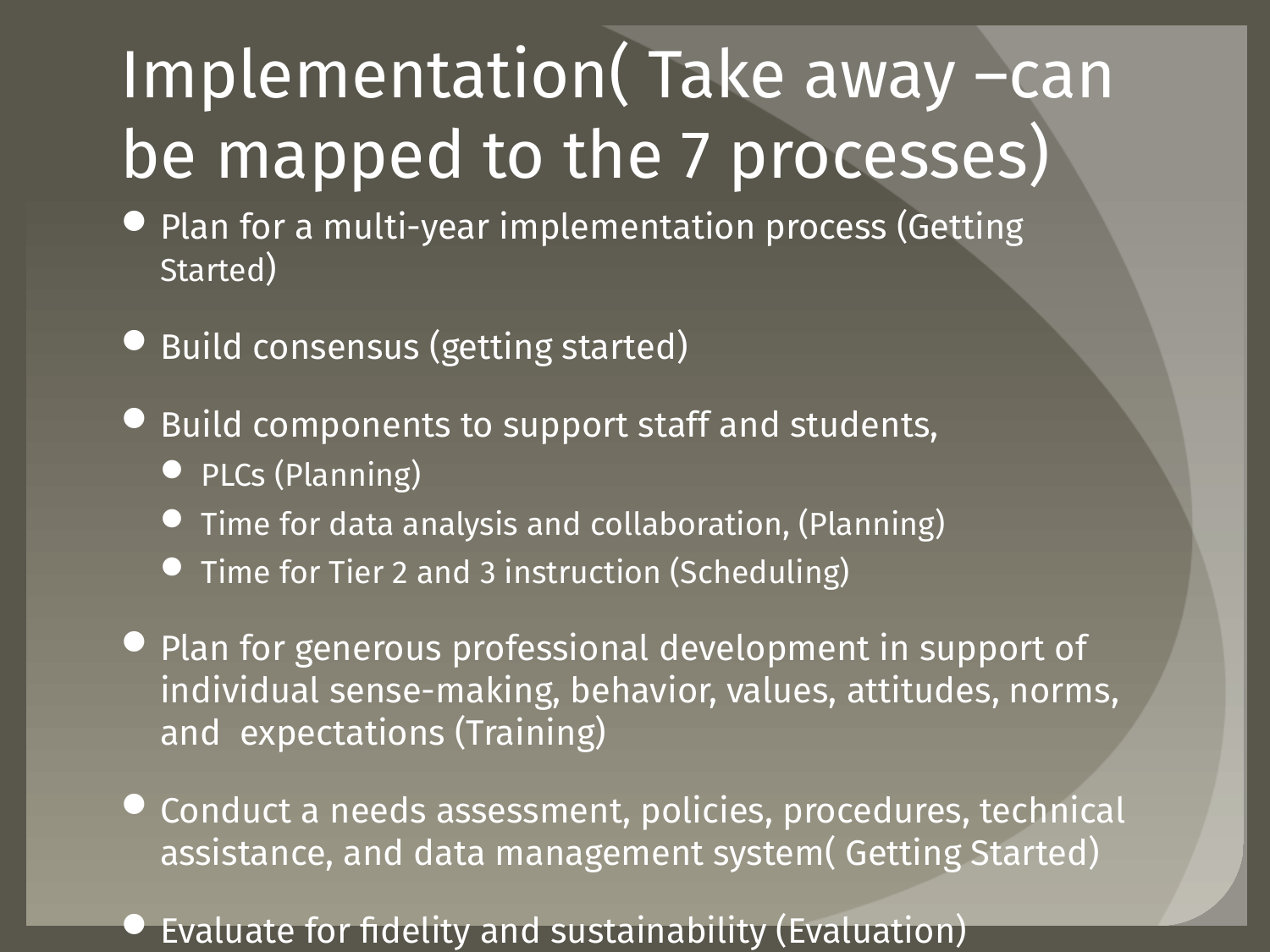

# Implementation( Take away –can be mapped to the 7 processes)
Plan for a multi-year implementation process (Getting Started)
Build consensus (getting started)
Build components to support staff and students,
PLCs (Planning)
Time for data analysis and collaboration, (Planning)
Time for Tier 2 and 3 instruction (Scheduling)
Plan for generous professional development in support of individual sense-making, behavior, values, attitudes, norms, and  expectations (Training)
Conduct a needs assessment, policies, procedures, technical assistance, and data management system( Getting Started)
Evaluate for fidelity and sustainability (Evaluation)